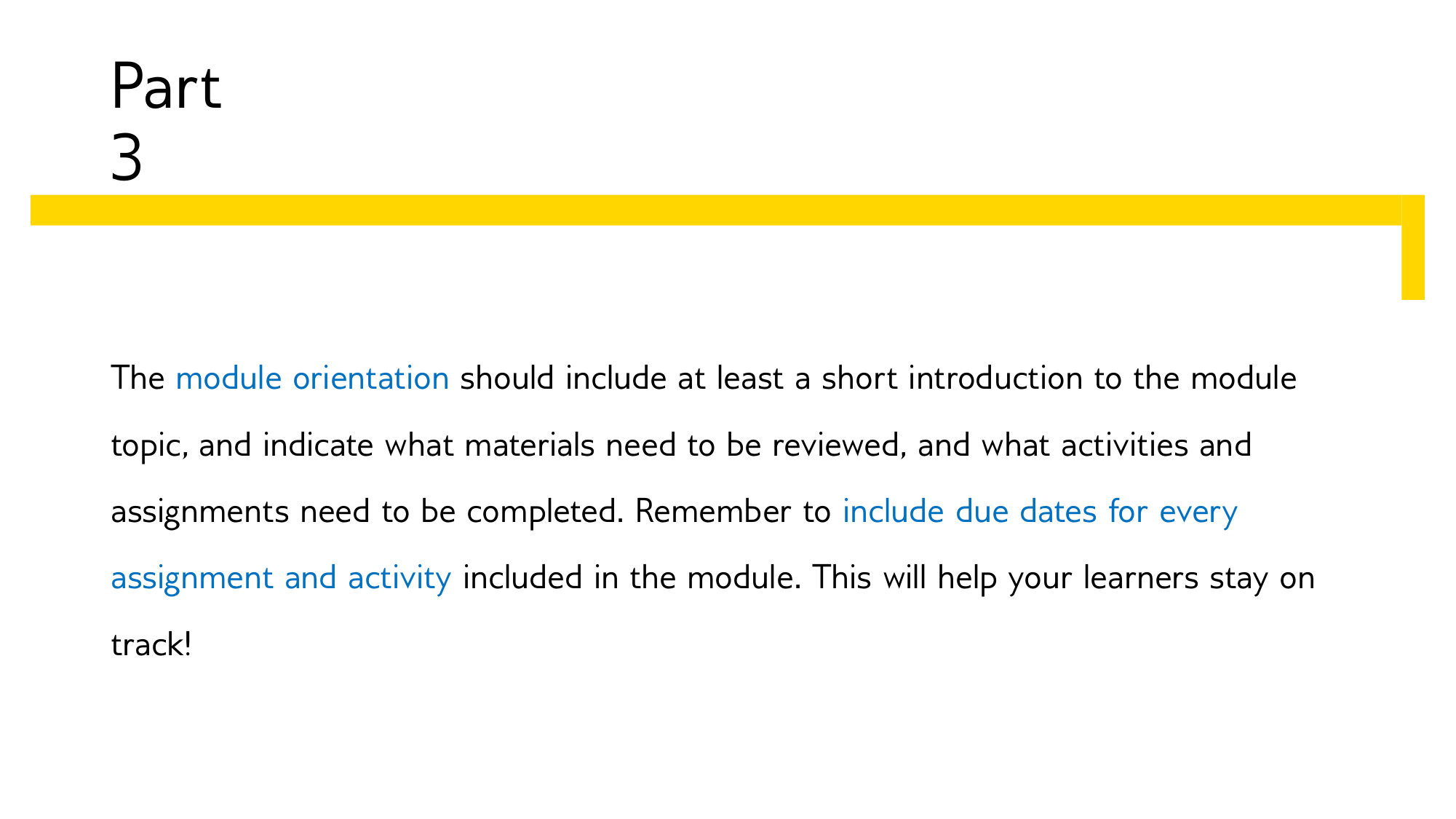

# Part 3

The module orientation should include at least a short introduction to the module topic, and indicate what materials need to be reviewed, and what activities and assignments need to be completed. Remember to include due dates for every assignment and activity included in the module. This will help your learners stay on track!